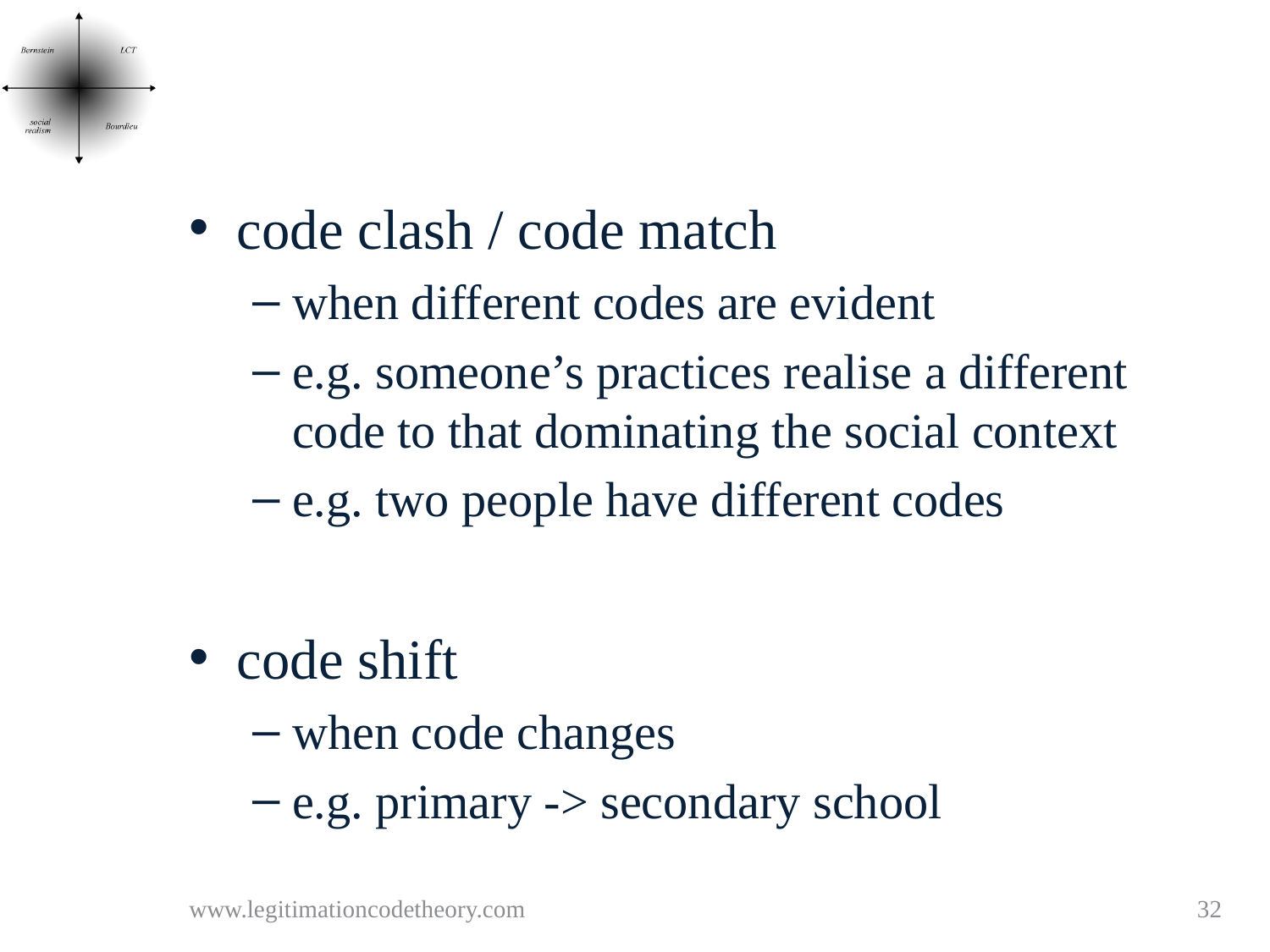

#

code clash / code match
when different codes are evident
e.g. someone’s practices realise a different code to that dominating the social context
e.g. two people have different codes

code shift
when code changes
e.g. primary -> secondary school
www.legitimationcodetheory.com
32